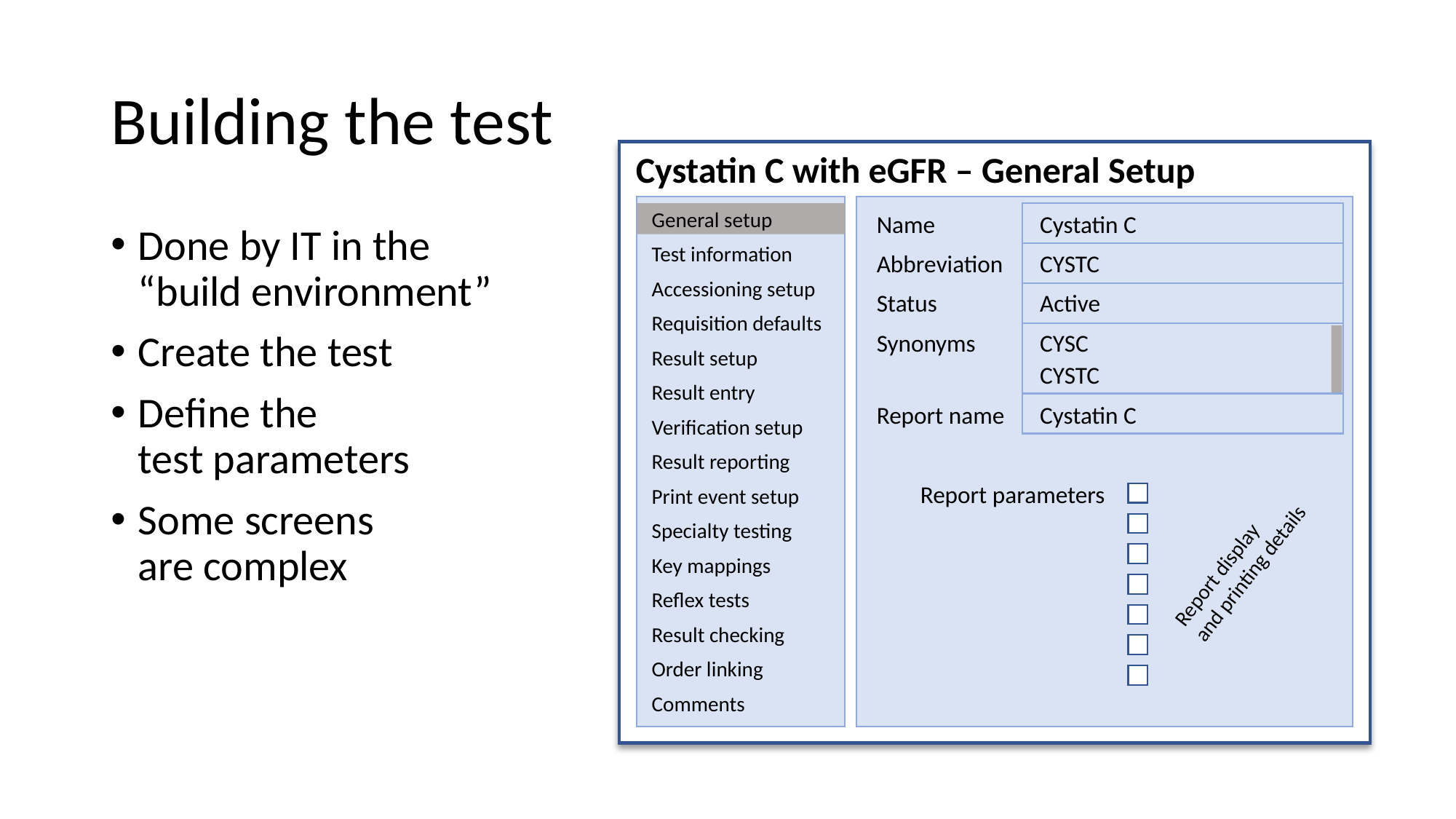

# Building the test

Cystatin C with eGFR – General Setup

General setup
Test information
Accessioning setup
Requisition defaults
Result setup
Result entry
Verification setup
Result reporting
Print event setup
Specialty testing
Key mappings
Reflex tests
Result checking
Order linking
Comments

Name	Cystatin C
Abbreviation	CYSTC
Status	Active
Synonyms	CYSC
	CYSTC
Report name	Cystatin C

        Report parameters

Done by IT in the
“build environment”
Create the test
Define the
test parameters
Some screens
are complex

Report display
and printing details